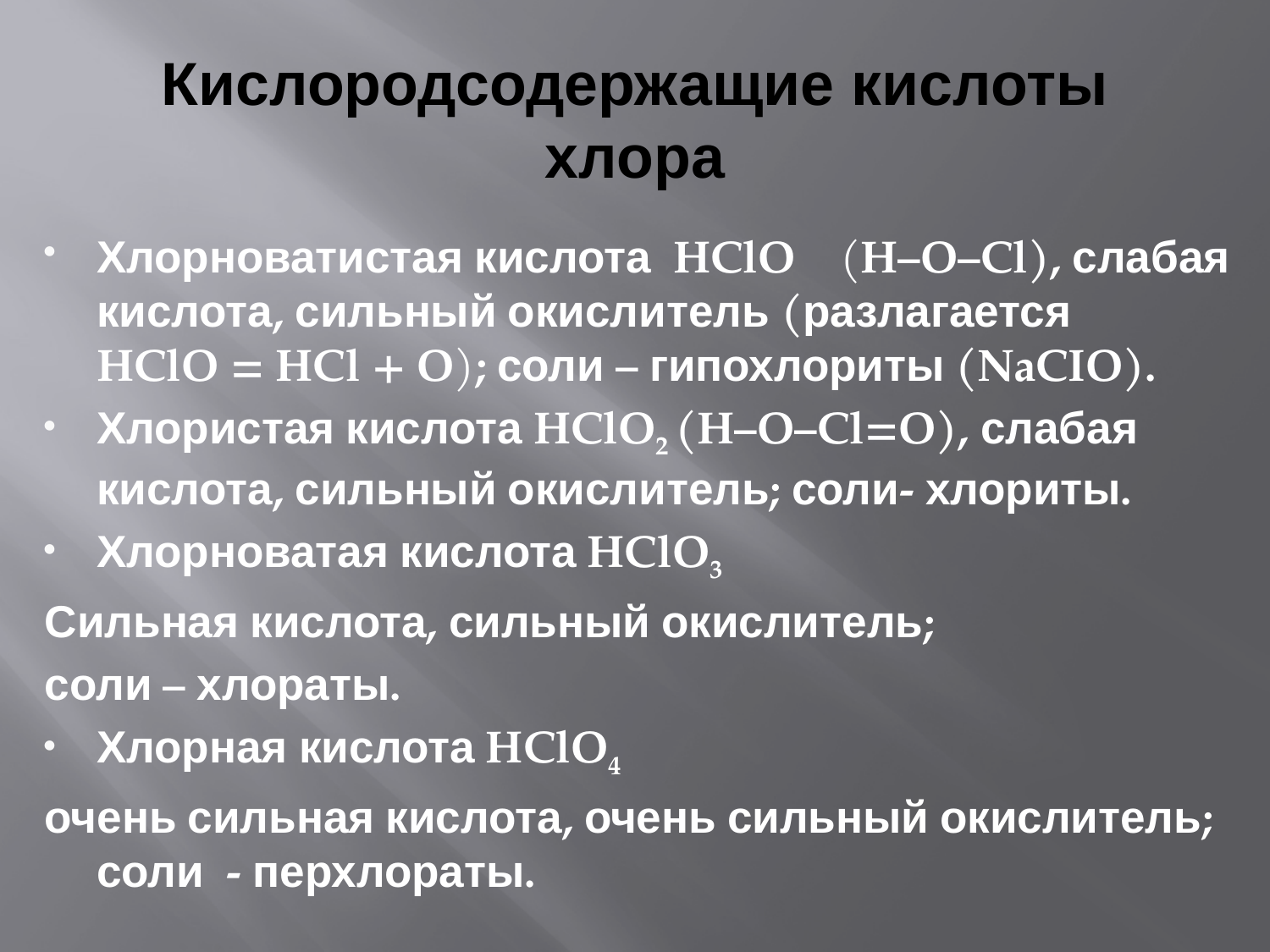

# Кислородсодержащие кислоты хлора
Хлорноватистая кислота  HClO    (H–O–Cl), слабая кислота, сильный окислитель (разлагается HClO = HCl + O); соли – гипохлориты (NaCIO).
Хлористая кислота HClO2 (H–O–Cl=O), слабая кислота, сильный окислитель; соли- хлориты.
Хлорноватая кислота HClO3
Сильная кислота, сильный окислитель;
соли – хлораты.
Хлорная кислота HClO4
очень сильная кислота, очень сильный окислитель; соли  - перхлораты.